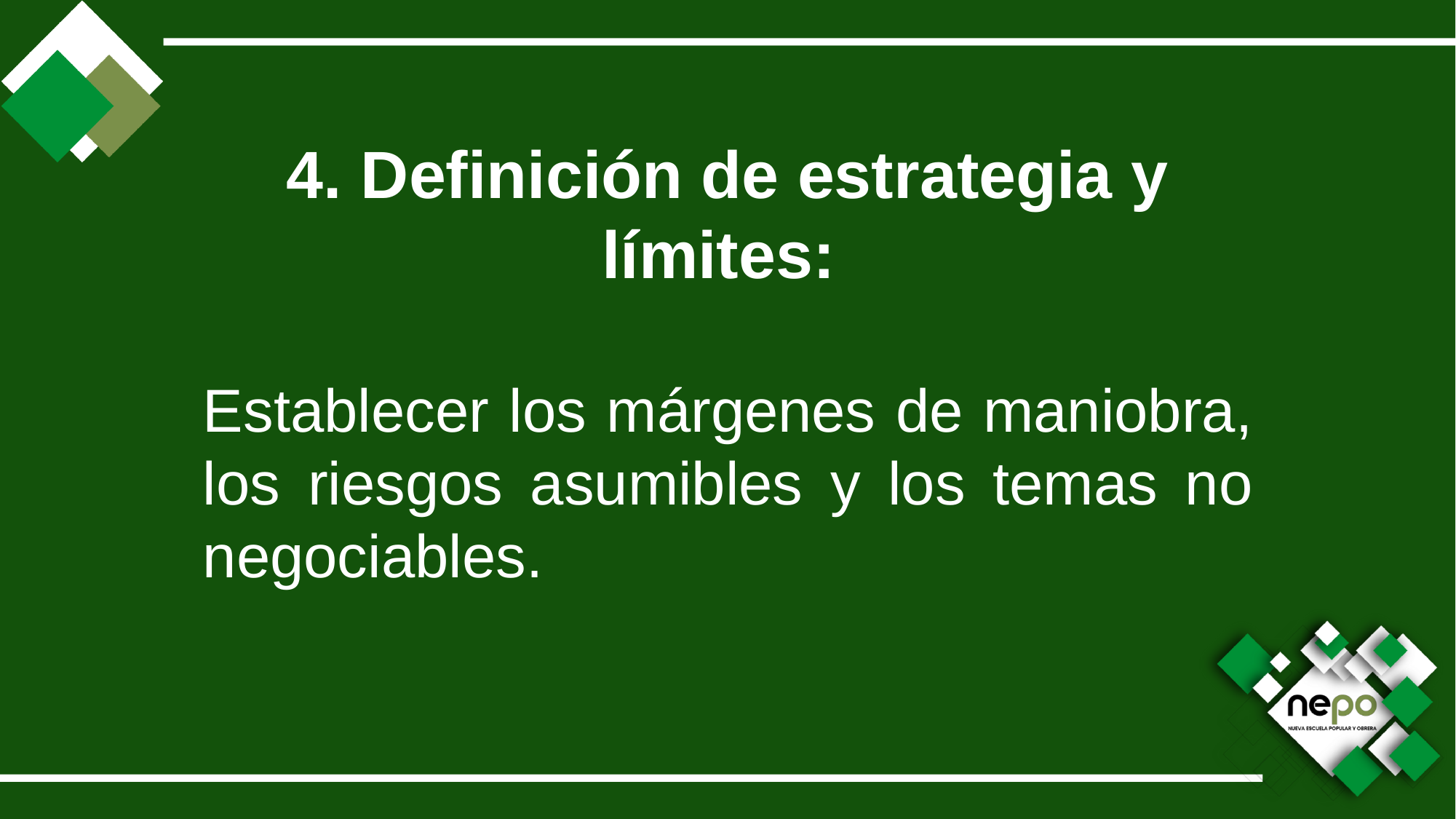

4. Definición de estrategia y límites:

Establecer los márgenes de maniobra, los riesgos asumibles y los temas no negociables.